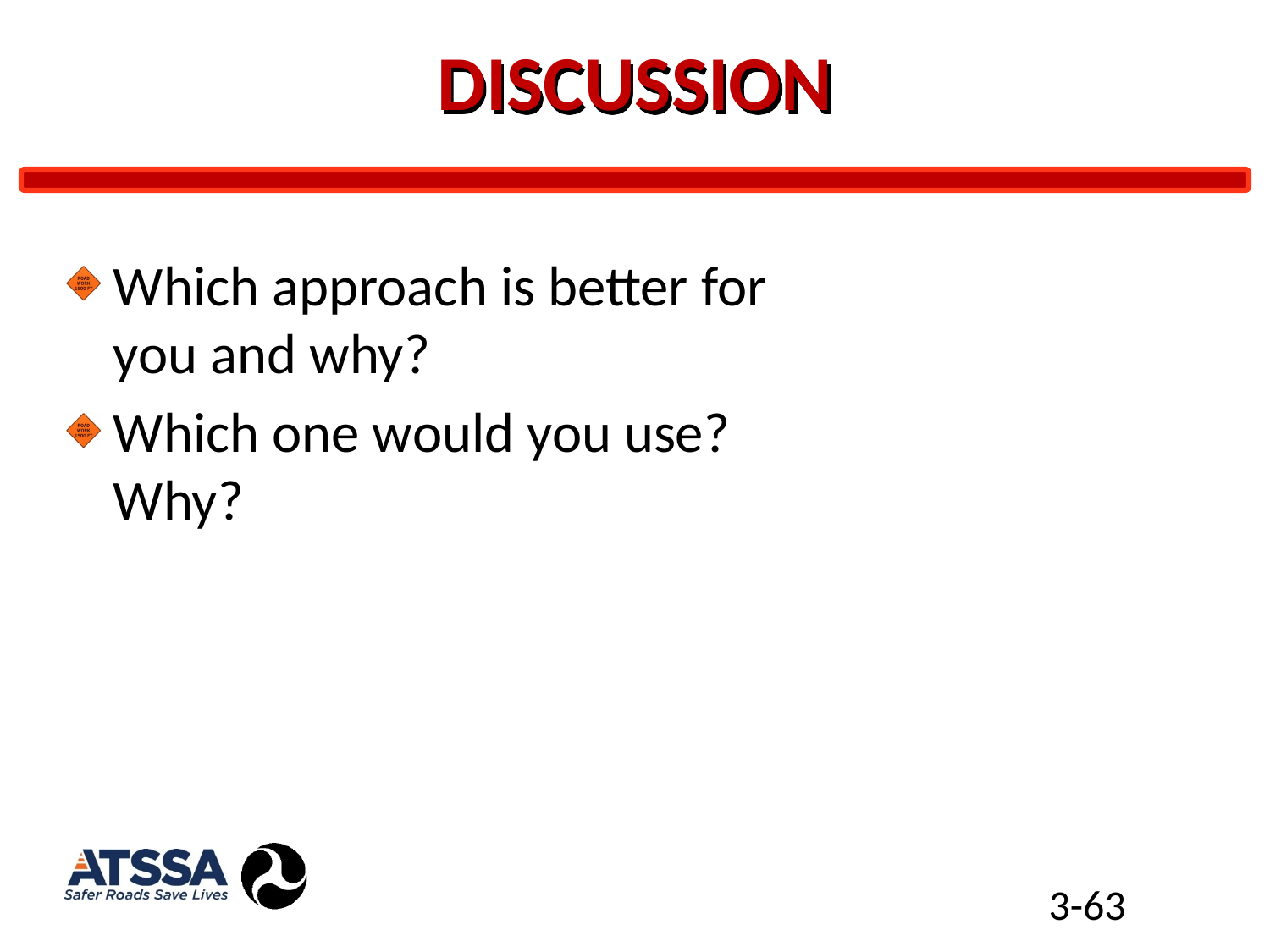

# DISCUSSION
Which approach is better for you and why?
Which one would you use? Why?